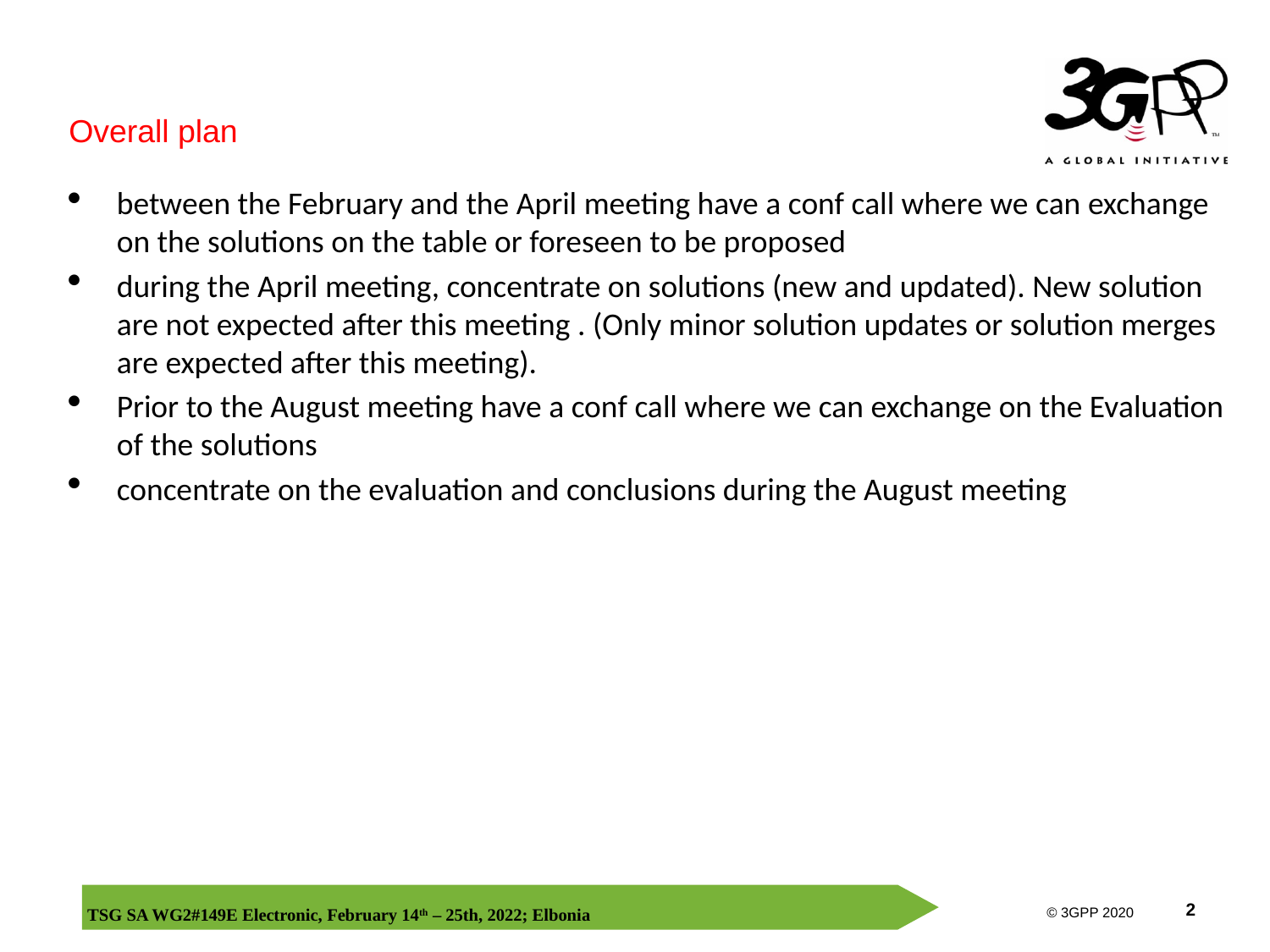

#
Overall plan

between the February and the April meeting have a conf call where we can exchange on the solutions on the table or foreseen to be proposed
during the April meeting, concentrate on solutions (new and updated). New solution are not expected after this meeting . (Only minor solution updates or solution merges are expected after this meeting).
Prior to the August meeting have a conf call where we can exchange on the Evaluation of the solutions
concentrate on the evaluation and conclusions during the August meeting